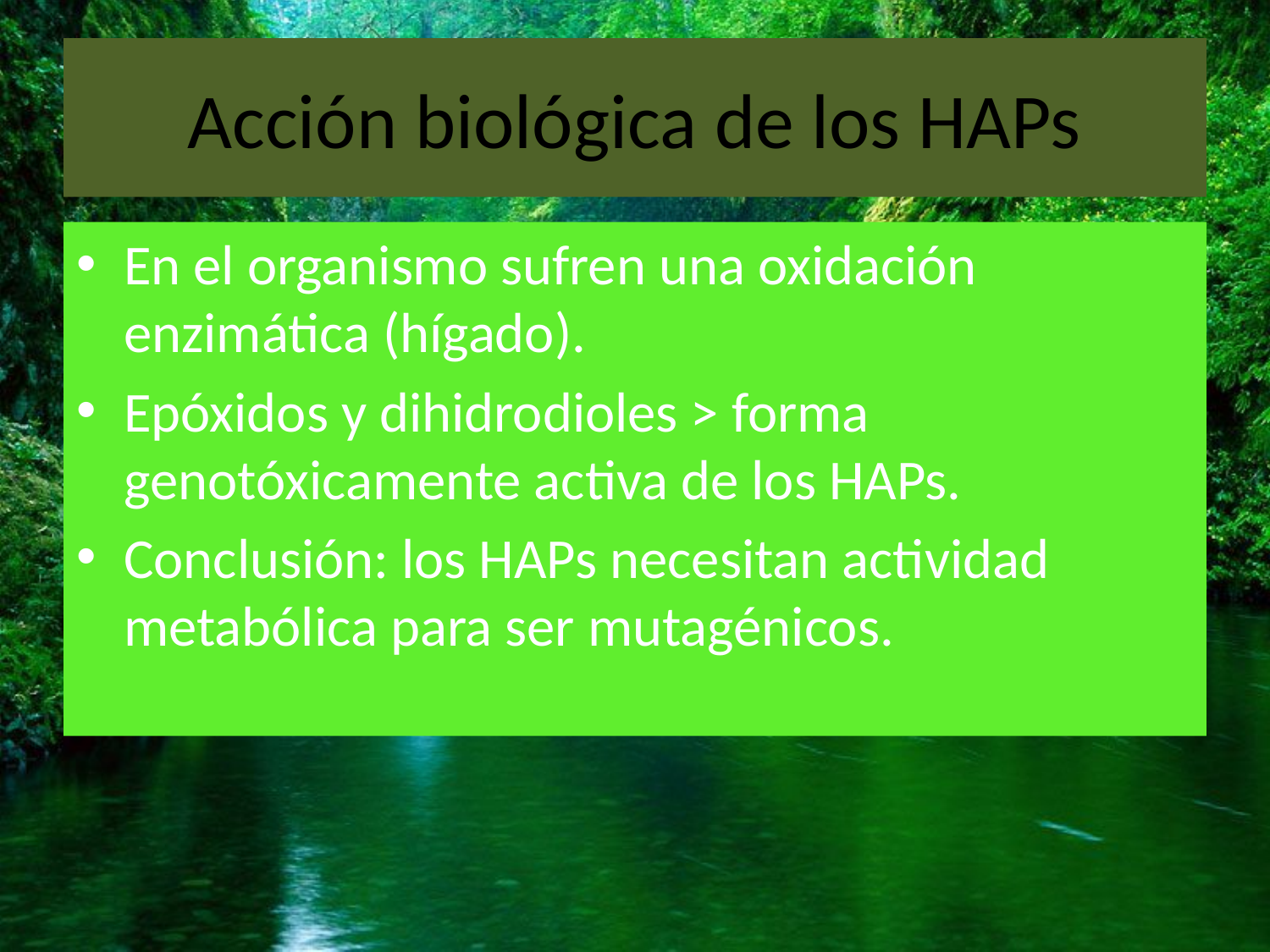

# Acción biológica de los HAPs
En el organismo sufren una oxidación enzimática (hígado).
Epóxidos y dihidrodioles > forma genotóxicamente activa de los HAPs.
Conclusión: los HAPs necesitan actividad metabólica para ser mutagénicos.